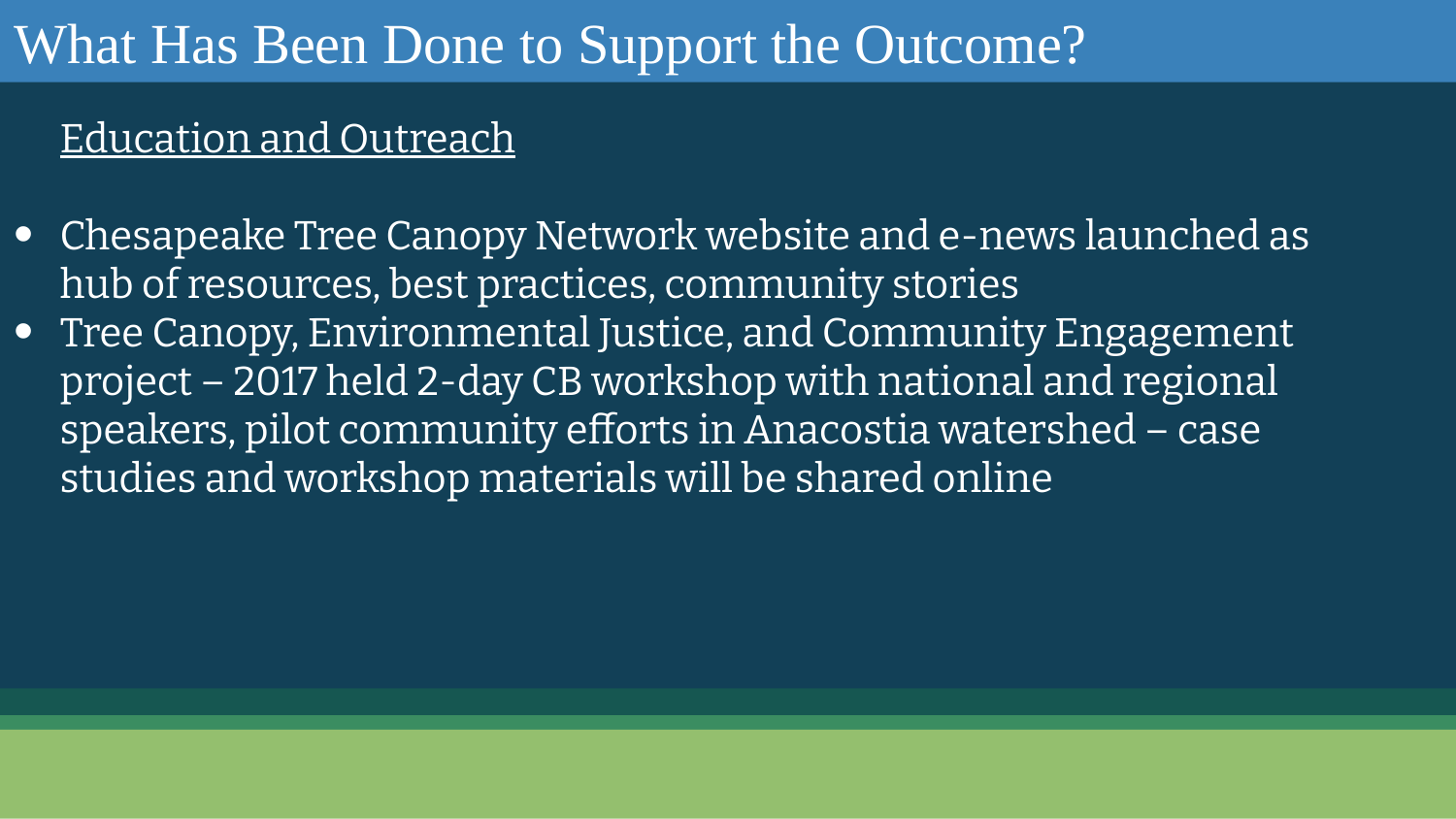

What Has Been Done to Support the Outcome?
Education and Outreach

Chesapeake Tree Canopy Network website and e-news launched as hub of resources, best practices, community stories
Tree Canopy, Environmental Justice, and Community Engagement project – 2017 held 2-day CB workshop with national and regional speakers, pilot community efforts in Anacostia watershed – case studies and workshop materials will be shared online